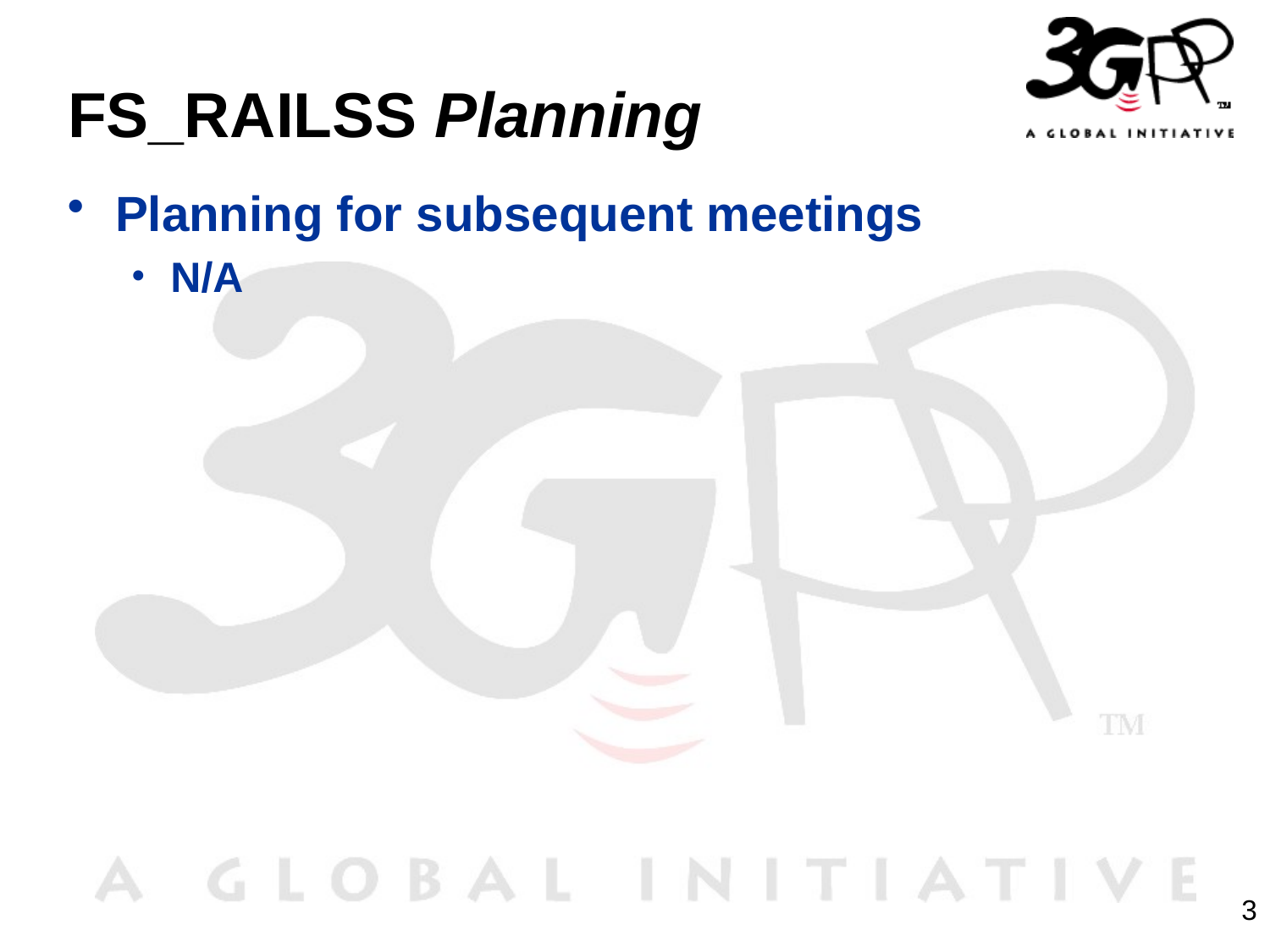

# FS_RAILSS Planning
Planning for subsequent meetings
N/A
3